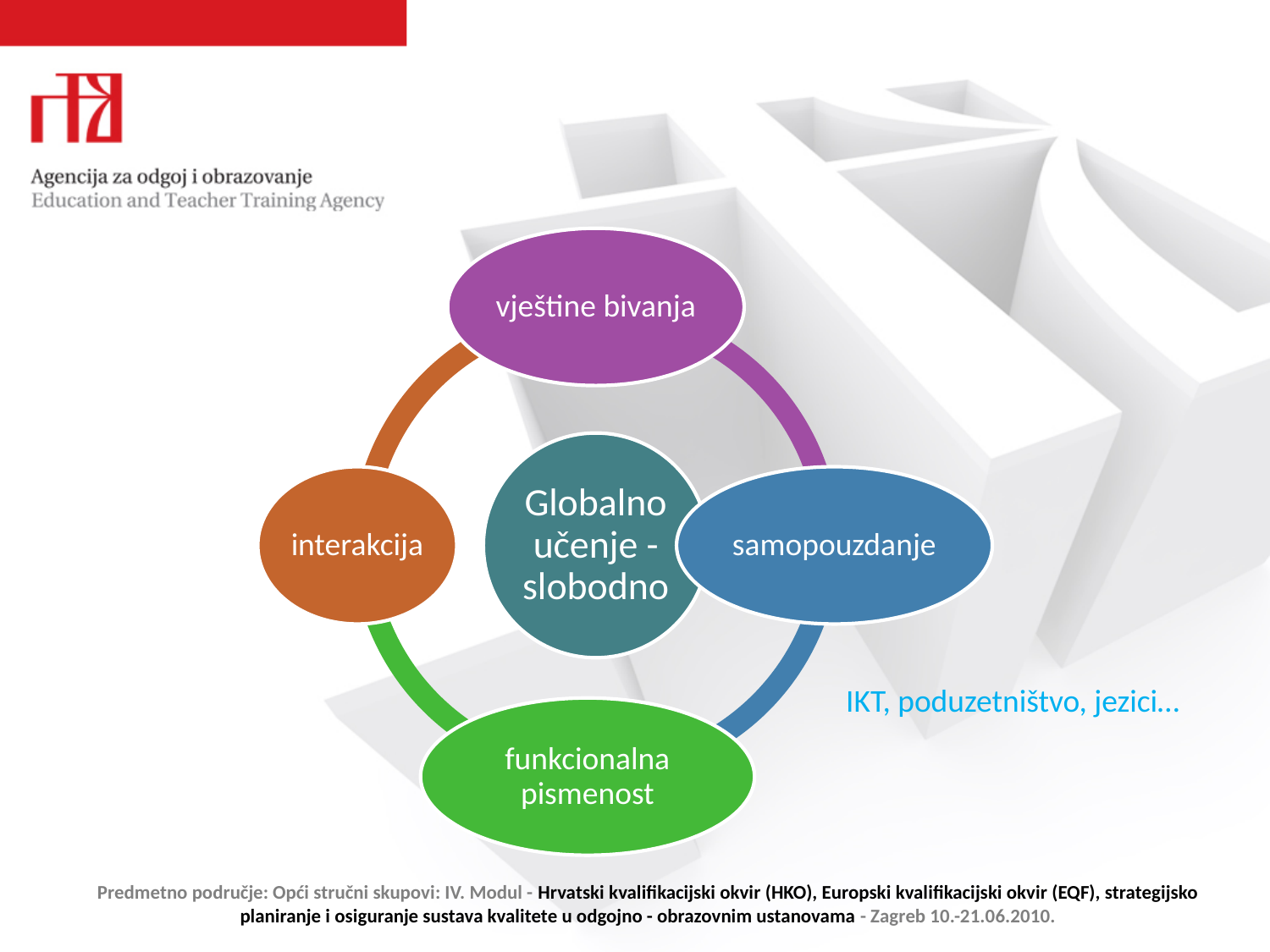

#

Globalno učenje - slobodno
vještine bivanja
samopouzdanje
funkcionalna pismenost
interakcija
IKT, poduzetništvo, jezici…